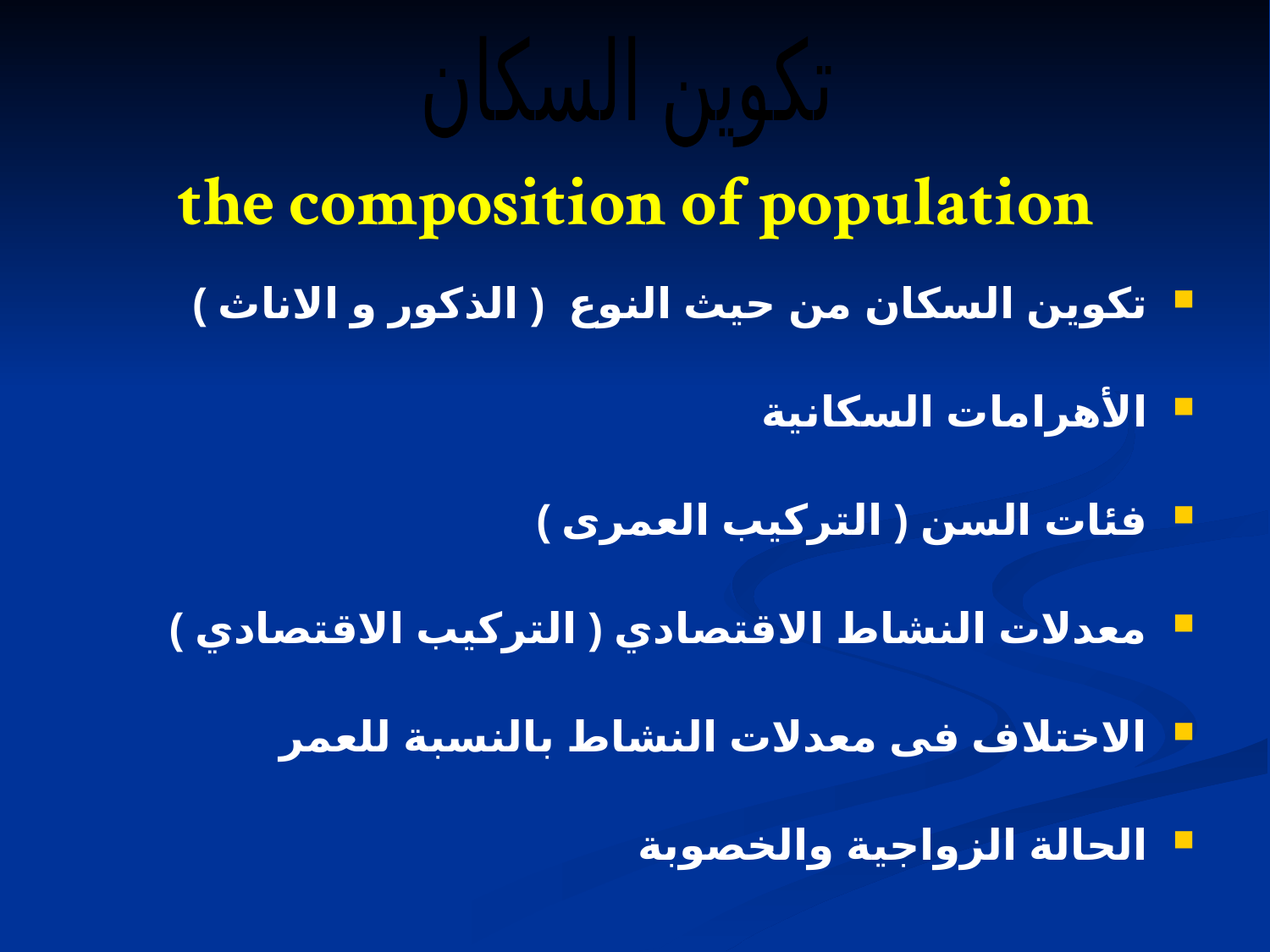

تكوين السكان
# the composition of population
تكوين السكان من حيث النوع  ( الذكور و الاناث )

الأهرامات السكانية

فئات السن ( التركيب العمرى )

معدلات النشاط الاقتصادي ( التركيب الاقتصادي )

الاختلاف فى معدلات النشاط بالنسبة للعمر

الحالة الزواجية والخصوبة